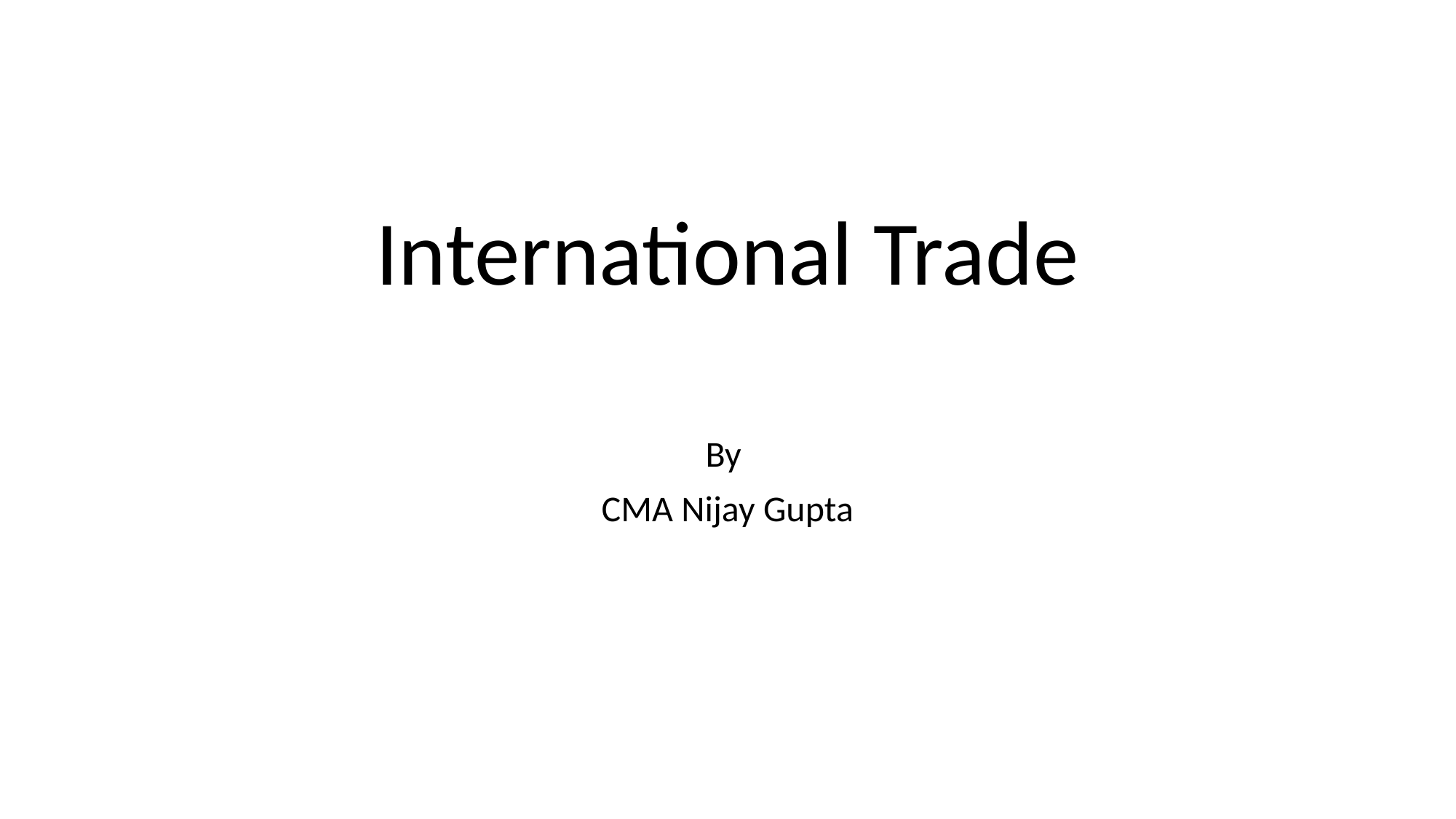

# International Trade
By
CMA Nijay Gupta